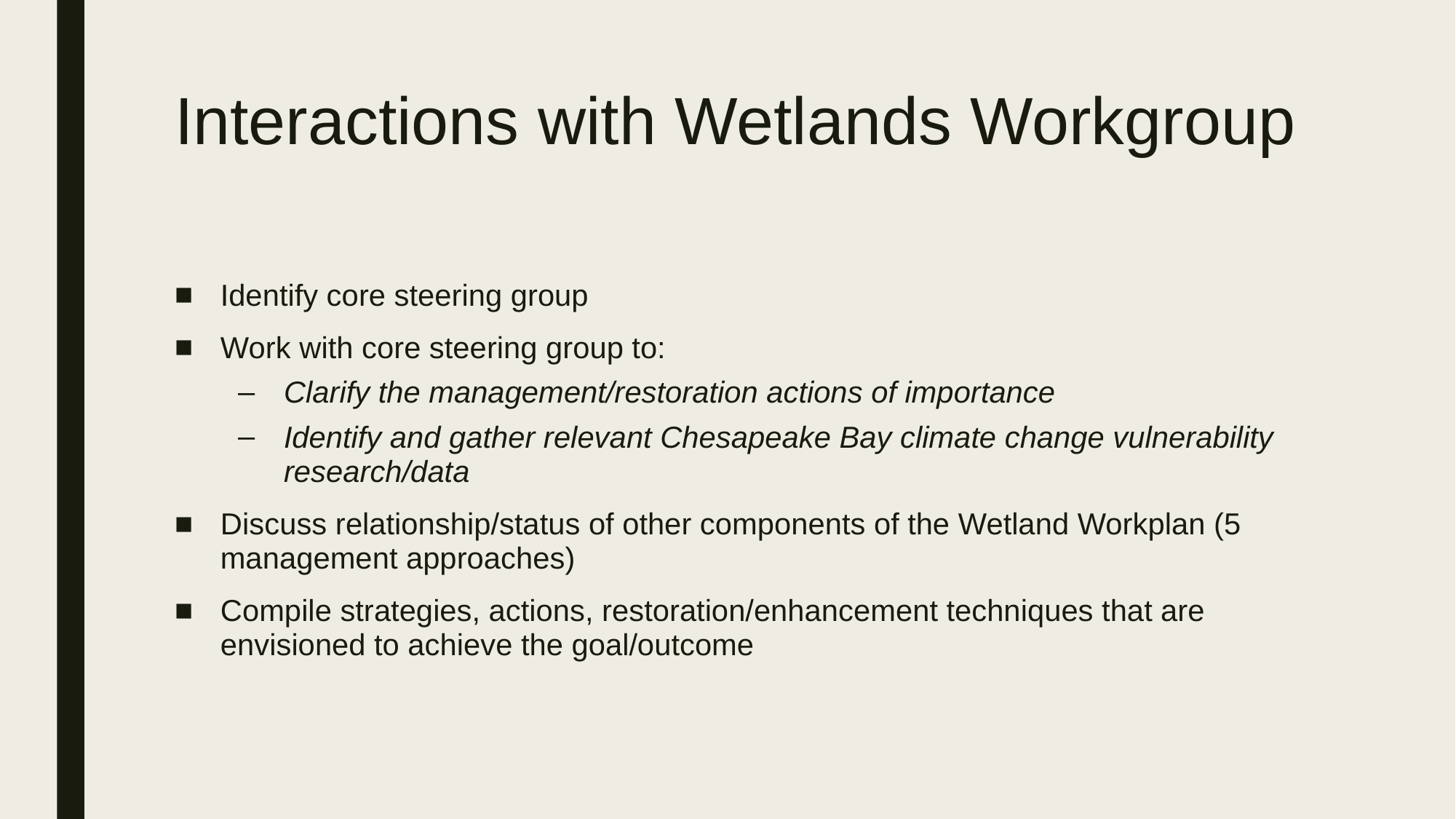

# Interactions with Wetlands Workgroup
Identify core steering group
Work with core steering group to:
Clarify the management/restoration actions of importance
Identify and gather relevant Chesapeake Bay climate change vulnerability research/data
Discuss relationship/status of other components of the Wetland Workplan (5 management approaches)
Compile strategies, actions, restoration/enhancement techniques that are envisioned to achieve the goal/outcome